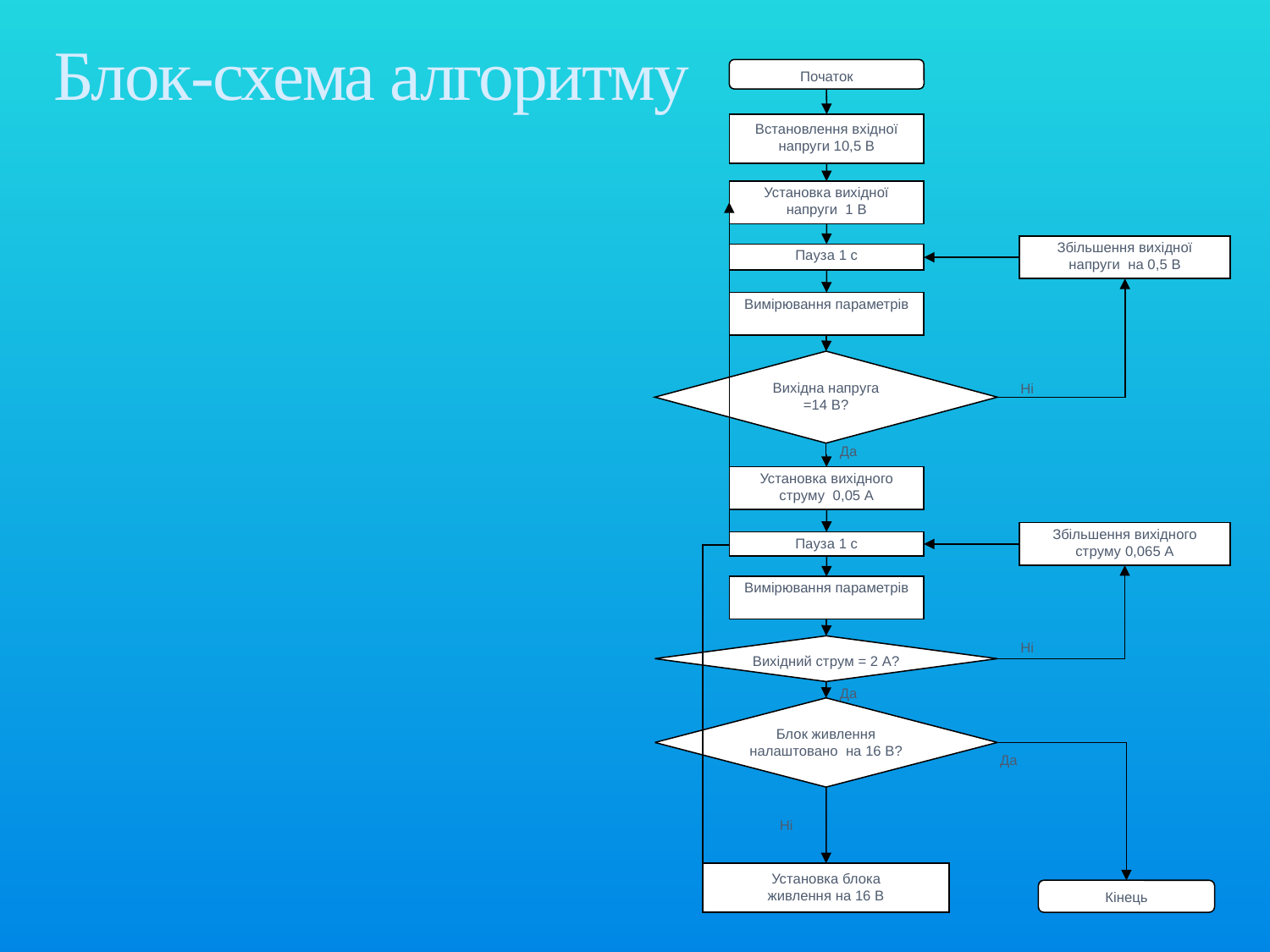

# Блок-схема алгоритму
Початок
Встановлення вхідної напруги 10,5 В
Установка вихідної напруги  1 В
Збільшення вихідної напруги  на 0,5 В

Пауза 1 с

Вимірювання параметрів

Вихідна напруга
=14 В?

Ні
Да
Установка вихідного струму  0,05 А

Збільшення вихідного струму 0,065 А

Пауза 1 с

Вимірювання параметрів

Вихідний струм = 2 А?

Ні
Да
Блок живлення налаштовано  на 16 В?

Да
Ні
Установка блока
живлення на 16 В
Кінець